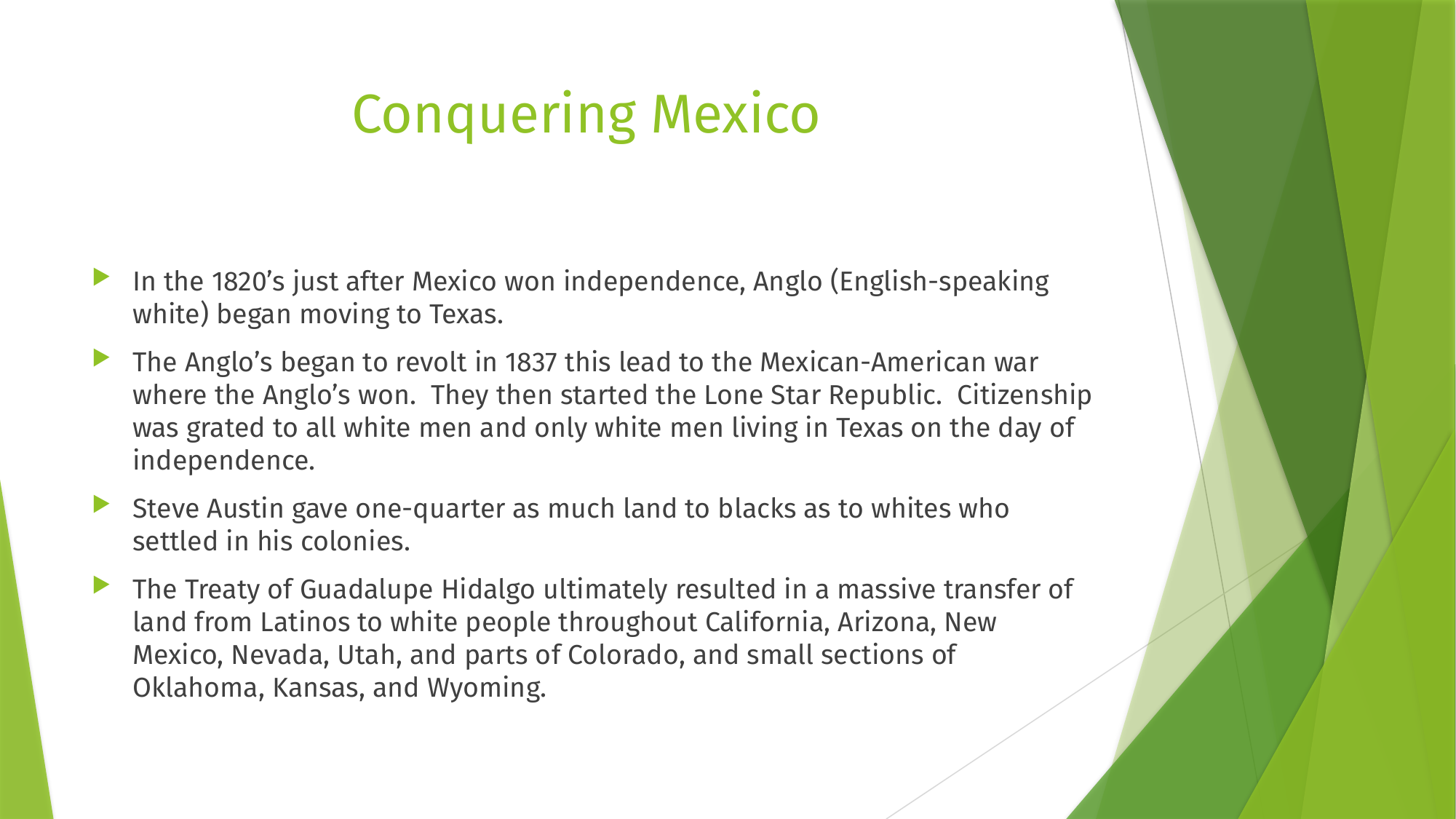

# Conquering Mexico
In the 1820’s just after Mexico won independence, Anglo (English-speaking white) began moving to Texas.
The Anglo’s began to revolt in 1837 this lead to the Mexican-American war where the Anglo’s won.  They then started the Lone Star Republic.  Citizenship was grated to all white men and only white men living in Texas on the day of independence.
Steve Austin gave one-quarter as much land to blacks as to whites who settled in his colonies.
The Treaty of Guadalupe Hidalgo ultimately resulted in a massive transfer of land from Latinos to white people throughout California, Arizona, New Mexico, Nevada, Utah, and parts of Colorado, and small sections of Oklahoma, Kansas, and Wyoming.